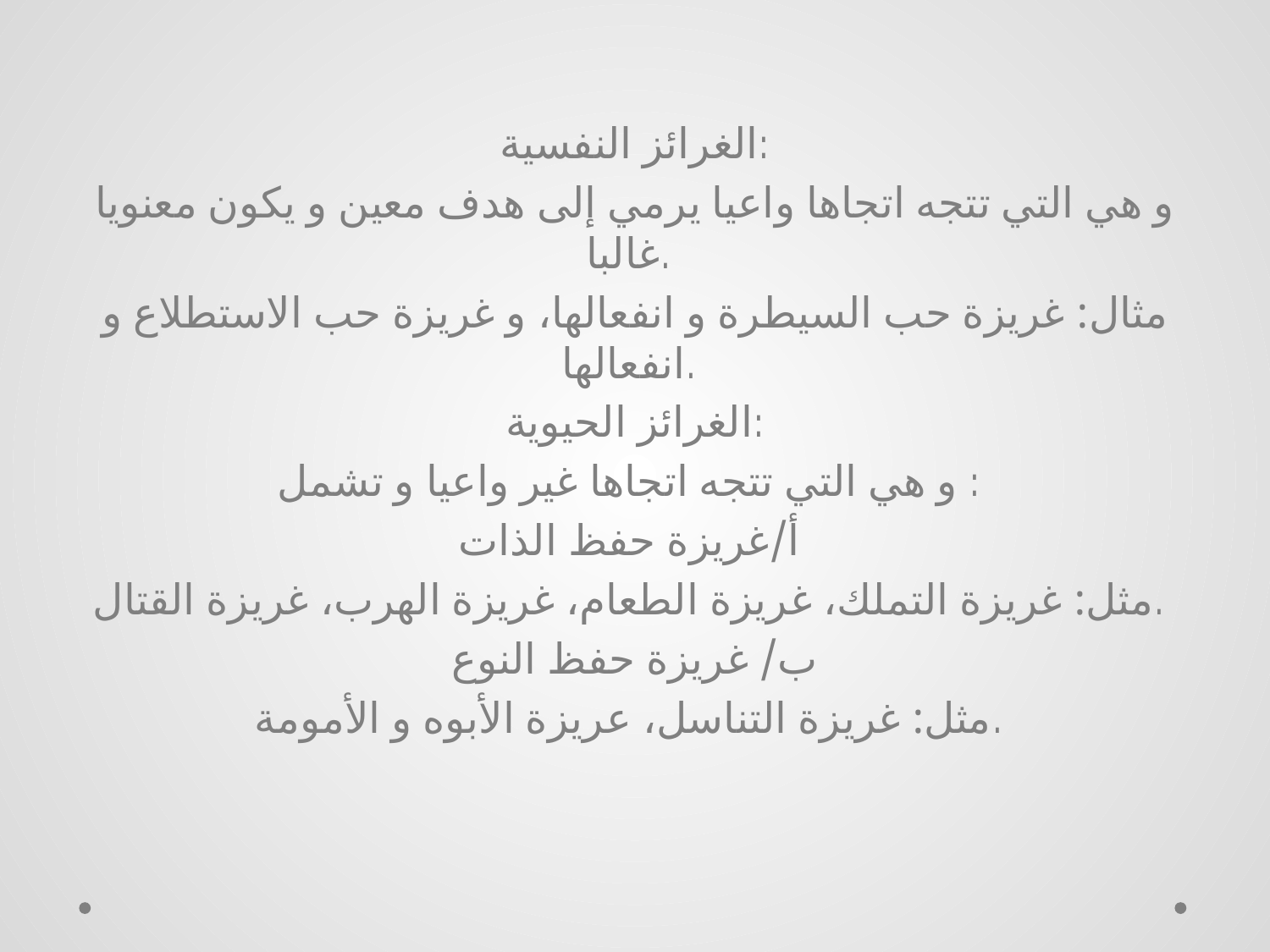

الغرائز النفسية:
و هي التي تتجه اتجاها واعيا يرمي إلى هدف معين و يكون معنويا غالبا.
مثال: غريزة حب السيطرة و انفعالها، و غريزة حب الاستطلاع و انفعالها.
الغرائز الحيوية:
و هي التي تتجه اتجاها غير واعيا و تشمل :
أ/غريزة حفظ الذات
مثل: غريزة التملك، غريزة الطعام، غريزة الهرب، غريزة القتال.
ب/ غريزة حفظ النوع
مثل: غريزة التناسل، عريزة الأبوه و الأمومة.